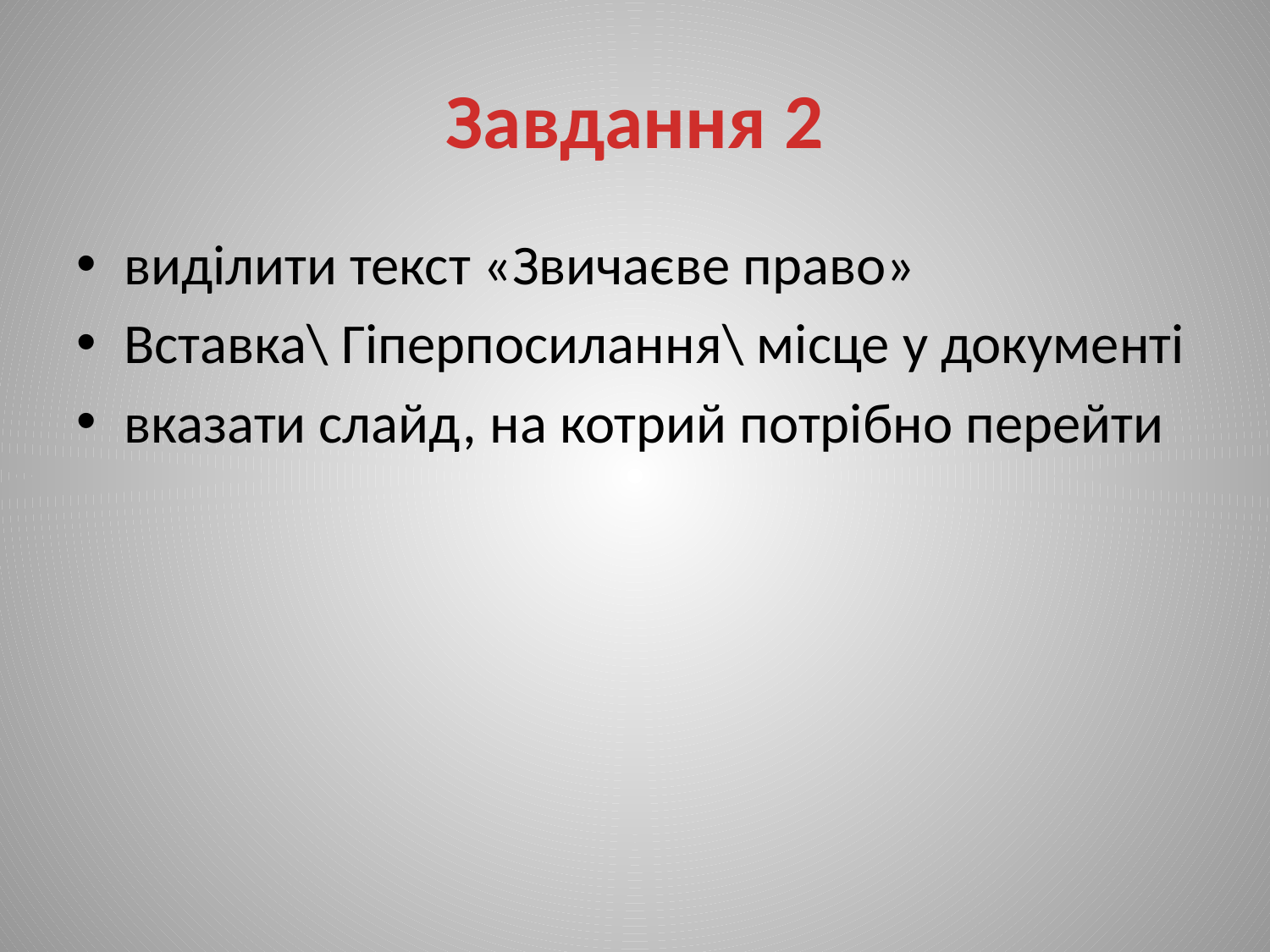

# Завдання 2
виділити текст «Звичаєве право»
Вставка\ Гіперпосилання\ місце у документі
вказати слайд, на котрий потрібно перейти